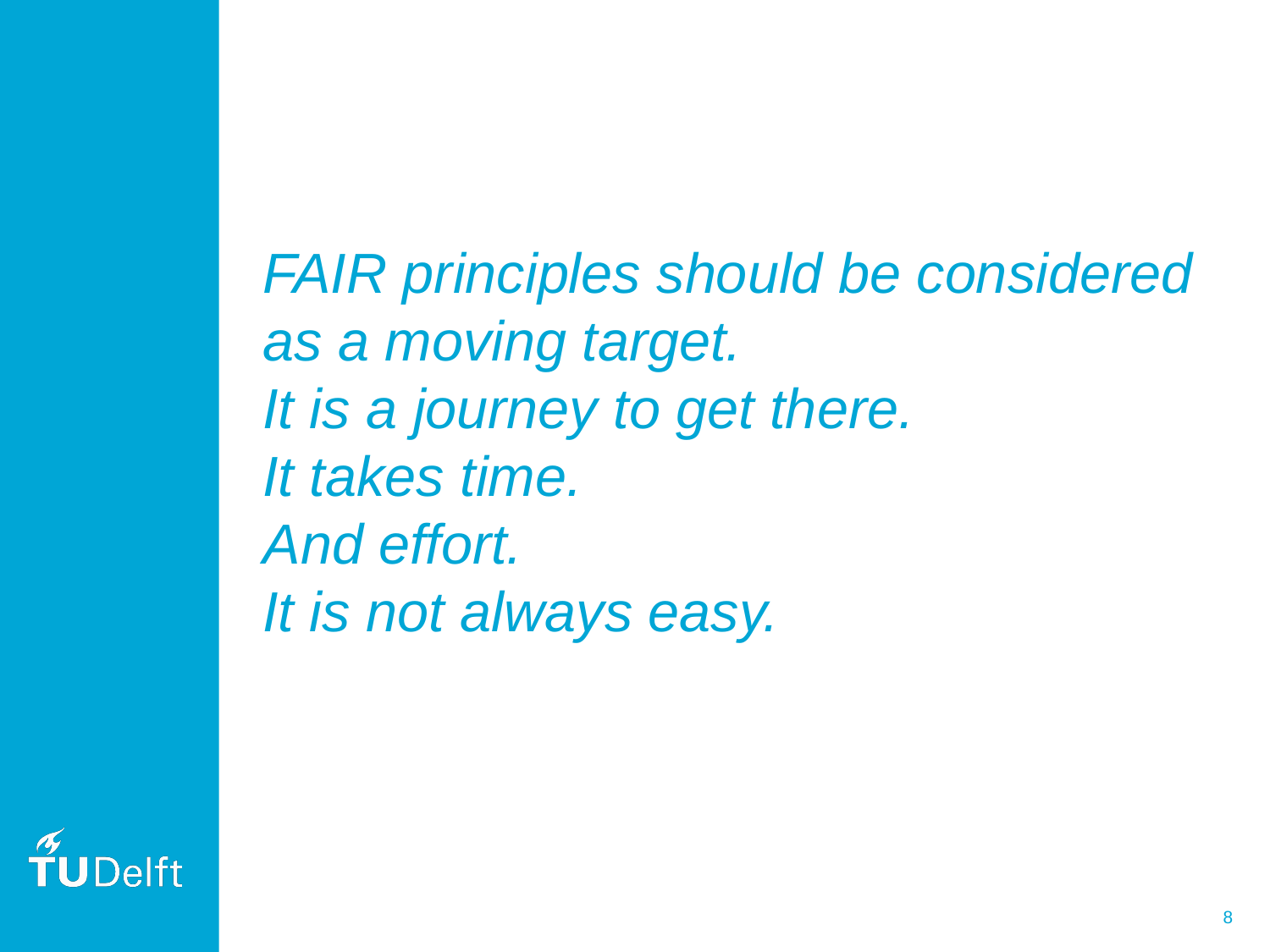

# FAIR principles should be considered as a moving target. It is a journey to get there. It takes time. And effort. It is not always easy.